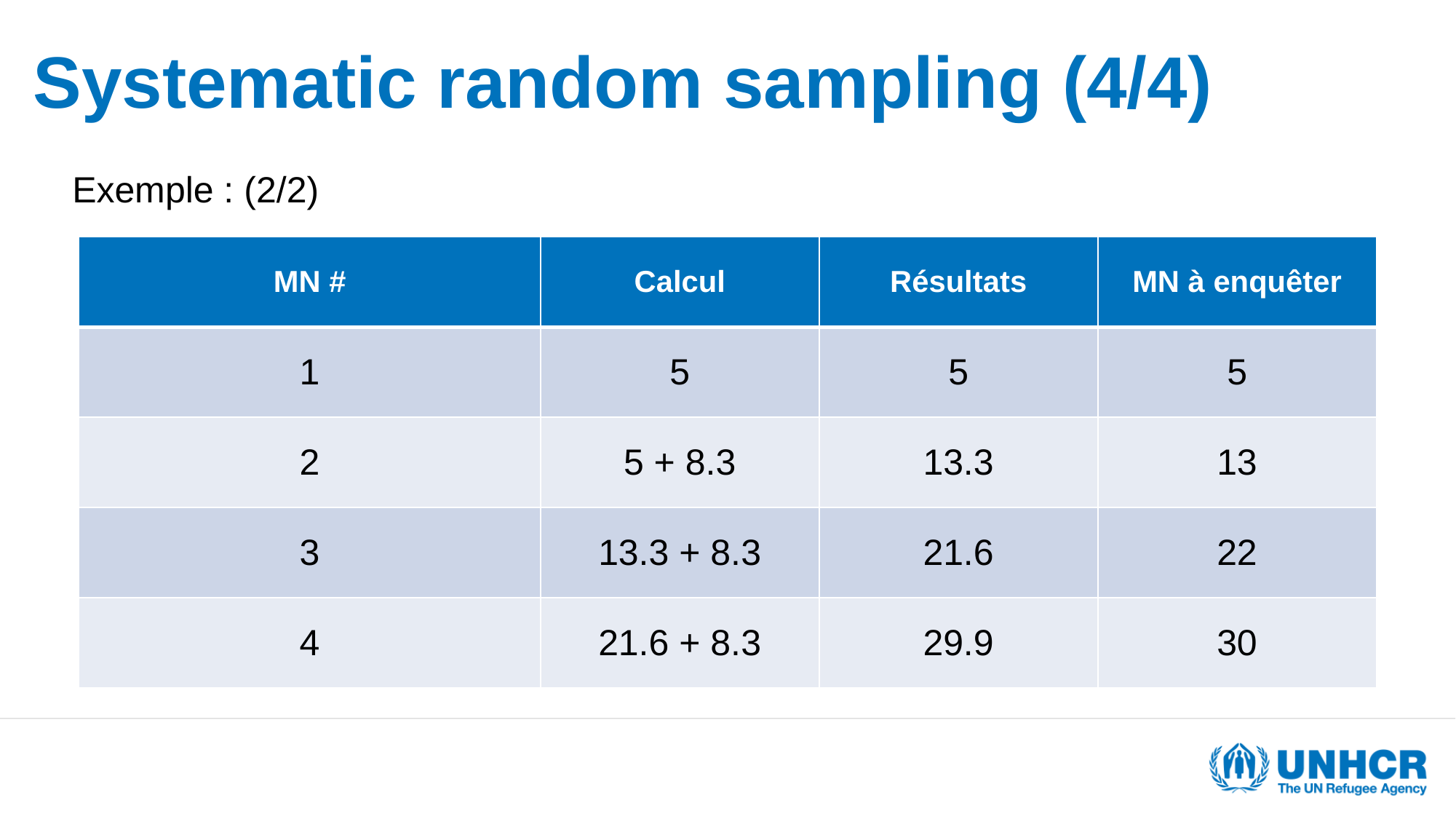

# Systematic random sampling (4/4)
Exemple : (2/2)

| MN # | Calcul | Résultats | MN à enquêter |
| --- | --- | --- | --- |
| 1 | 5 | 5 | 5 |
| 2 | 5 + 8.3 | 13.3 | 13 |
| 3 | 13.3 + 8.3 | 21.6 | 22 |
| 4 | 21.6 + 8.3 | 29.9 | 30 |